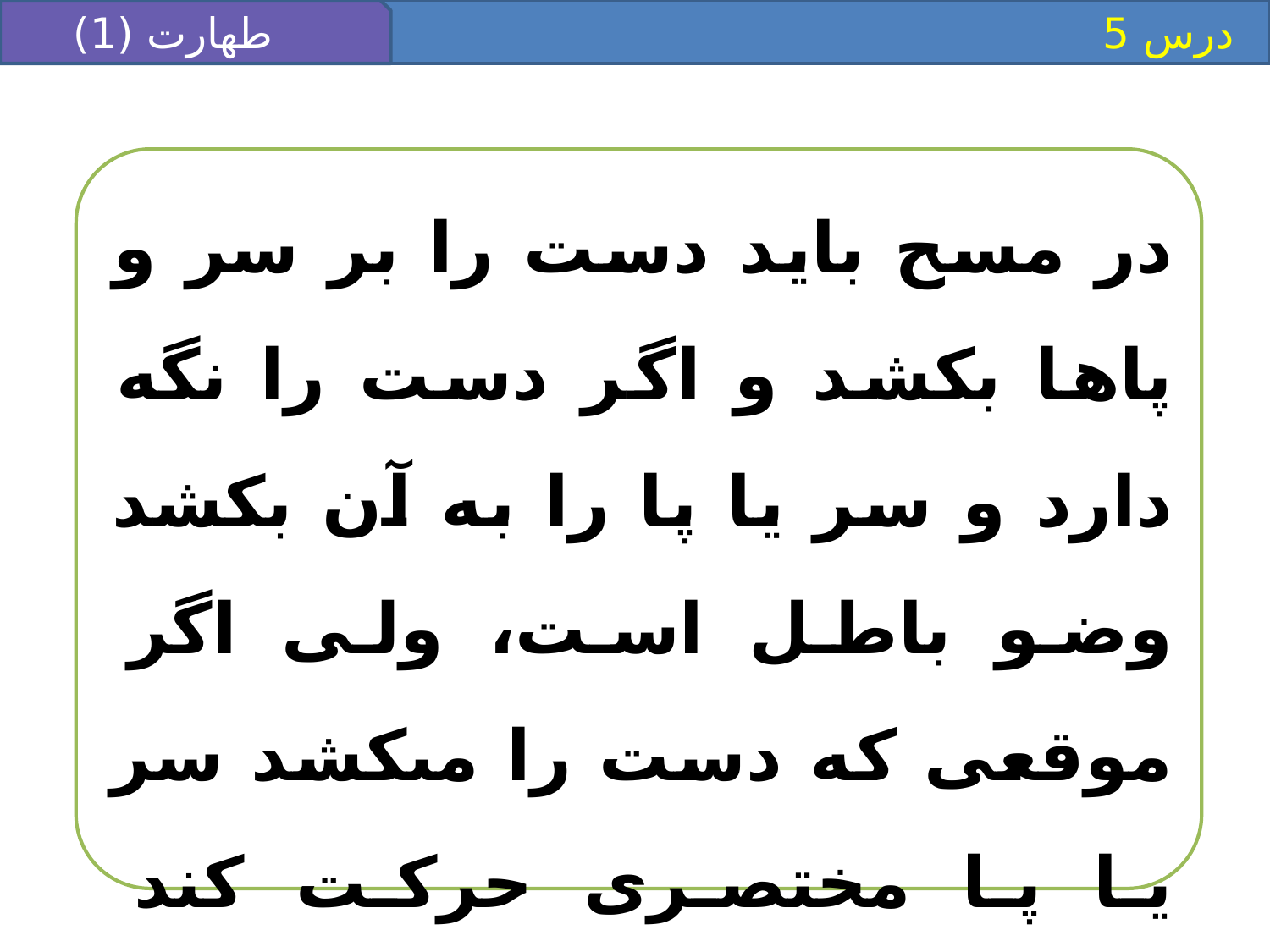

طهارت (1)
 درس 5

در مسح بايد دست را بر سر و پاها بكشد و اگر دست را نگه دارد و سر يا پا را به آن بكشد وضو باطل است، ولى اگر موقعى كه دست را مى‏كشد سر يا پا مختصرى حركت كند اشكال ندارد.